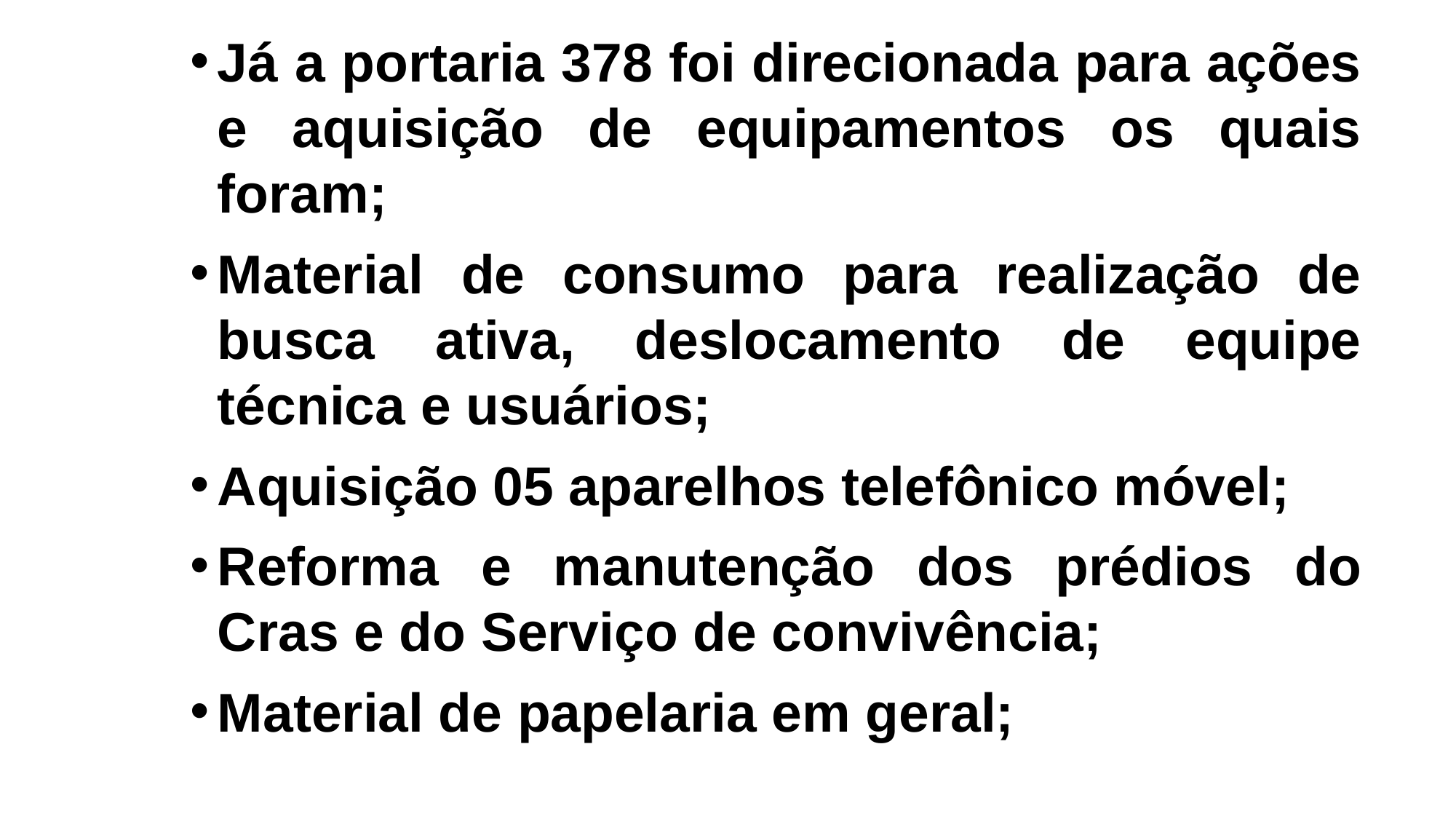

Já a portaria 378 foi direcionada para ações e aquisição de equipamentos os quais foram;
Material de consumo para realização de busca ativa, deslocamento de equipe técnica e usuários;
Aquisição 05 aparelhos telefônico móvel;
Reforma e manutenção dos prédios do Cras e do Serviço de convivência;
Material de papelaria em geral;